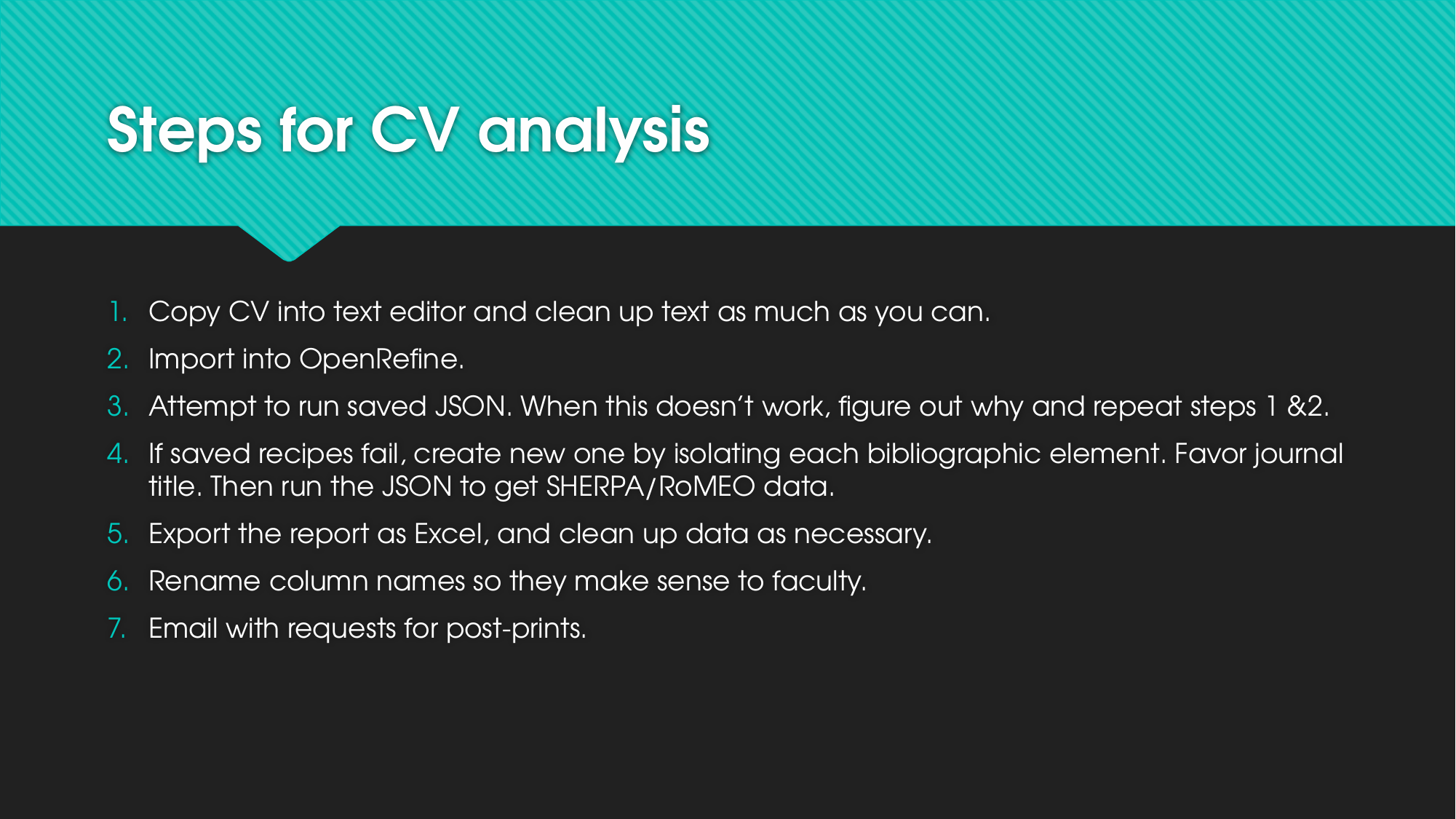

# Steps for CV analysis
Copy CV into text editor and clean up text as much as you can.
Import into OpenRefine.
Attempt to run saved JSON. When this doesn’t work, figure out why and repeat steps 1 &2.
If saved recipes fail, create new one by isolating each bibliographic element. Favor journal title. Then run the JSON to get SHERPA/RoMEO data.
Export the report as Excel, and clean up data as necessary.
Rename column names so they make sense to faculty.
Email with requests for post-prints.